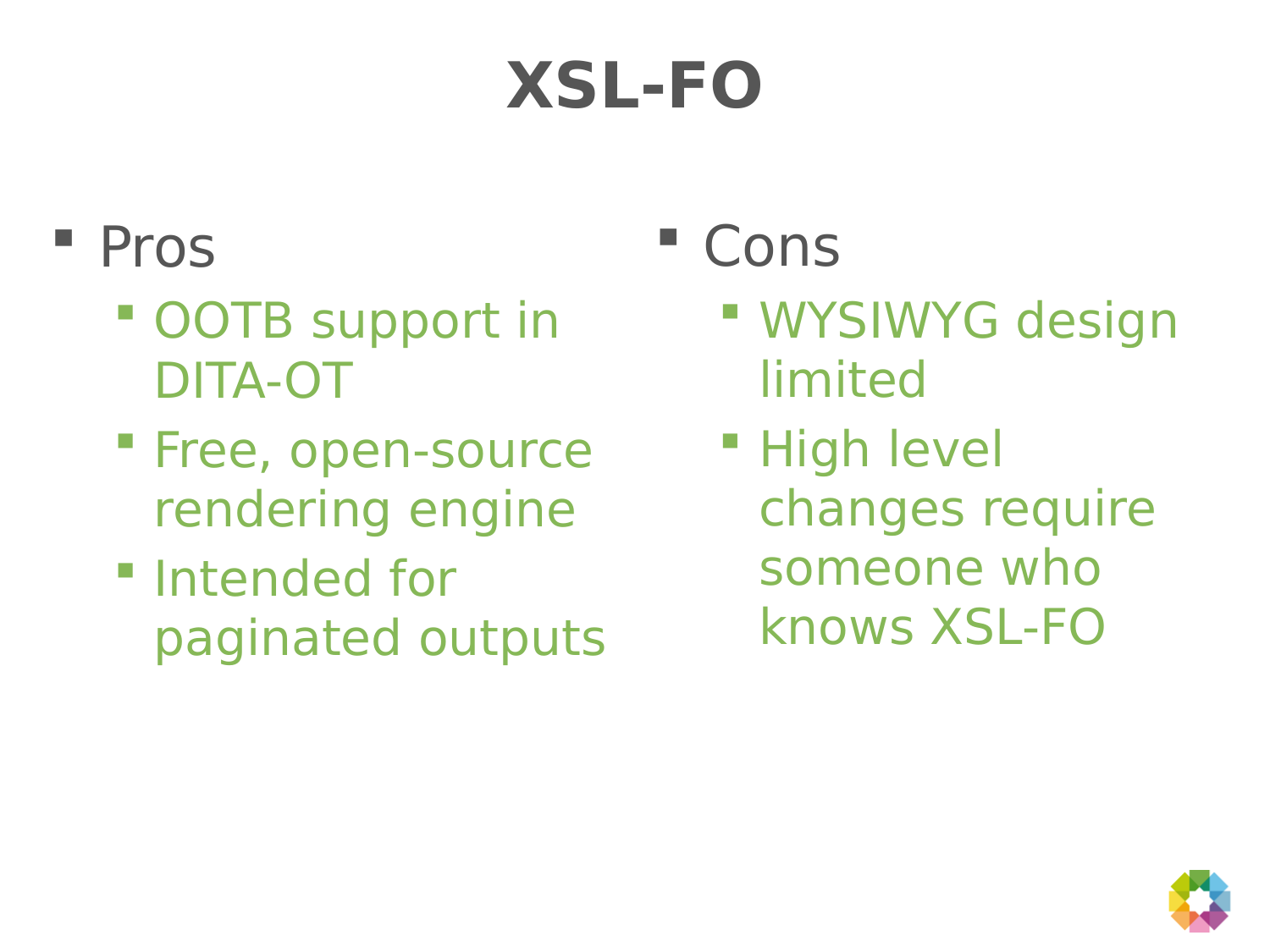

# XSL-FO
Cons
WYSIWYG design limited
High level changes require someone who knows XSL-FO

Pros
OOTB support in DITA-OT
Free, open-source rendering engine
Intended for paginated outputs